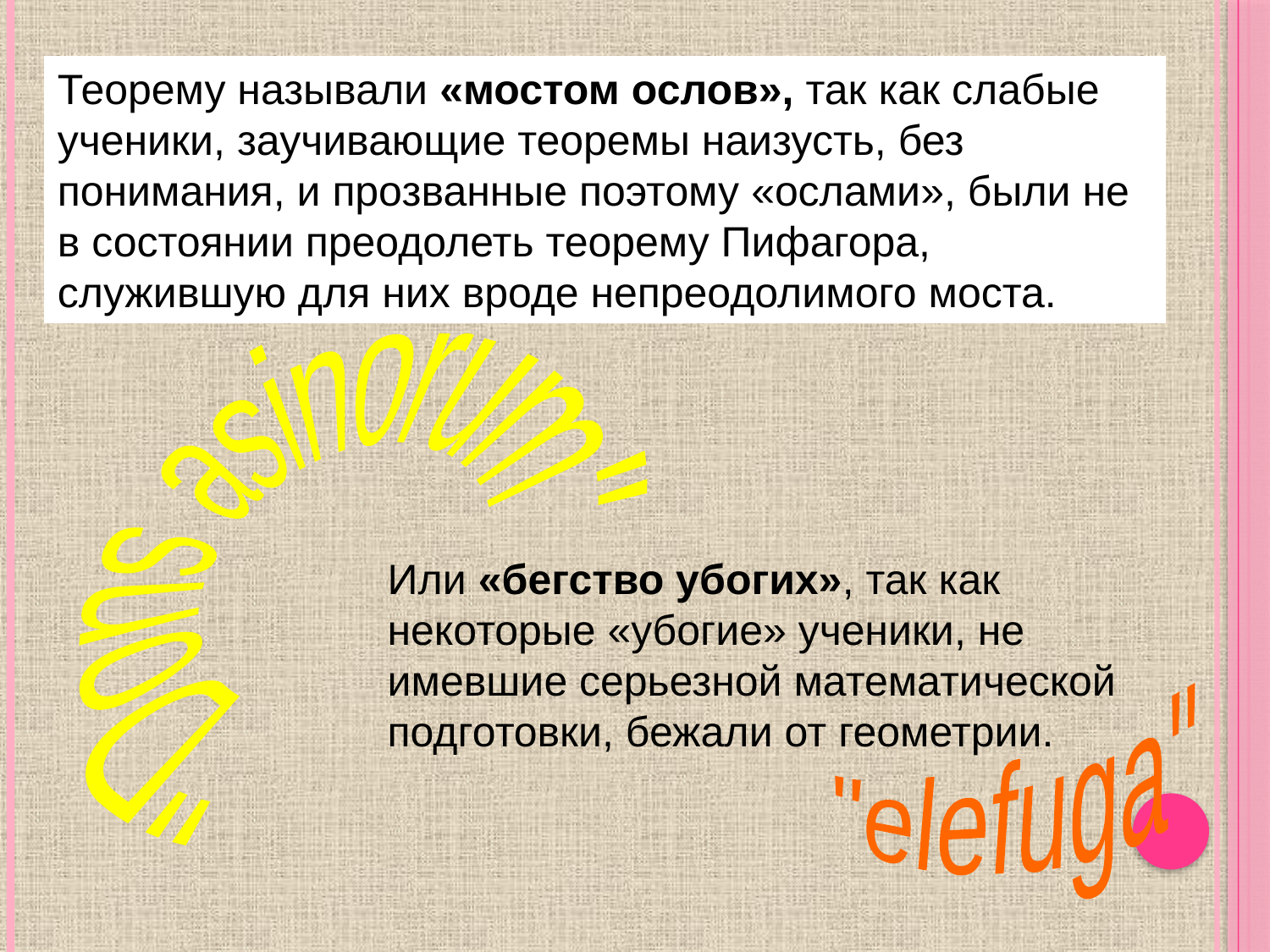

Теорему называли «мостом ослов», так как слабые ученики, заучивающие теоремы наизусть, без понимания, и прозванные поэтому «ослами», были не в состоянии преодолеть теорему Пифагора, служившую для них вроде непреодолимого моста.
"Dons asinorum"
Или «бегство убогих», так как некоторые «убогие» ученики, не имевшие серьезной математической подготовки, бежали от геометрии.
"elefuga"